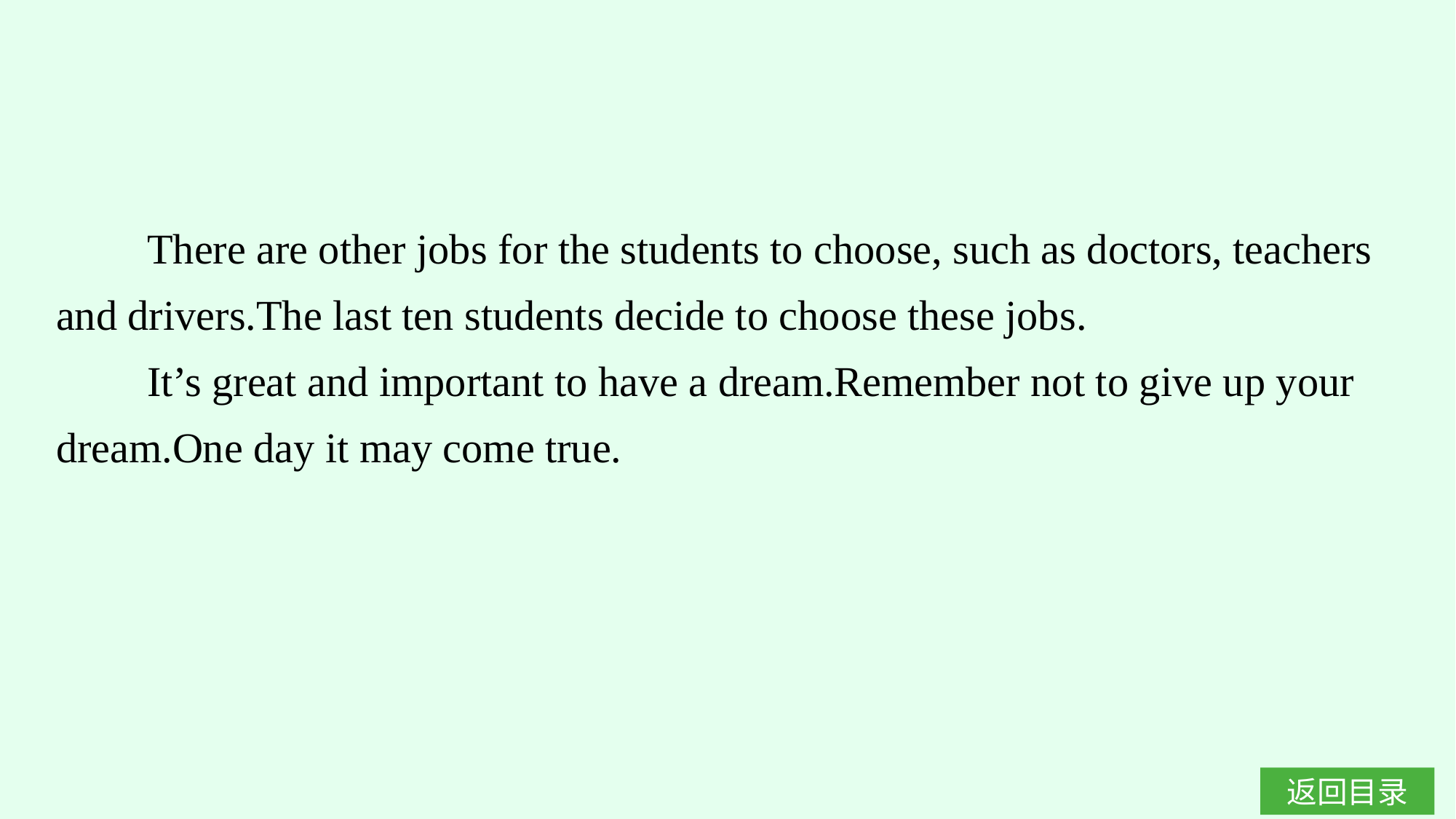

There are other jobs for the students to choose, such as doctors, teachers and drivers.The last ten students decide to choose these jobs.
It’s great and important to have a dream.Remember not to give up your dream.One day it may come true.